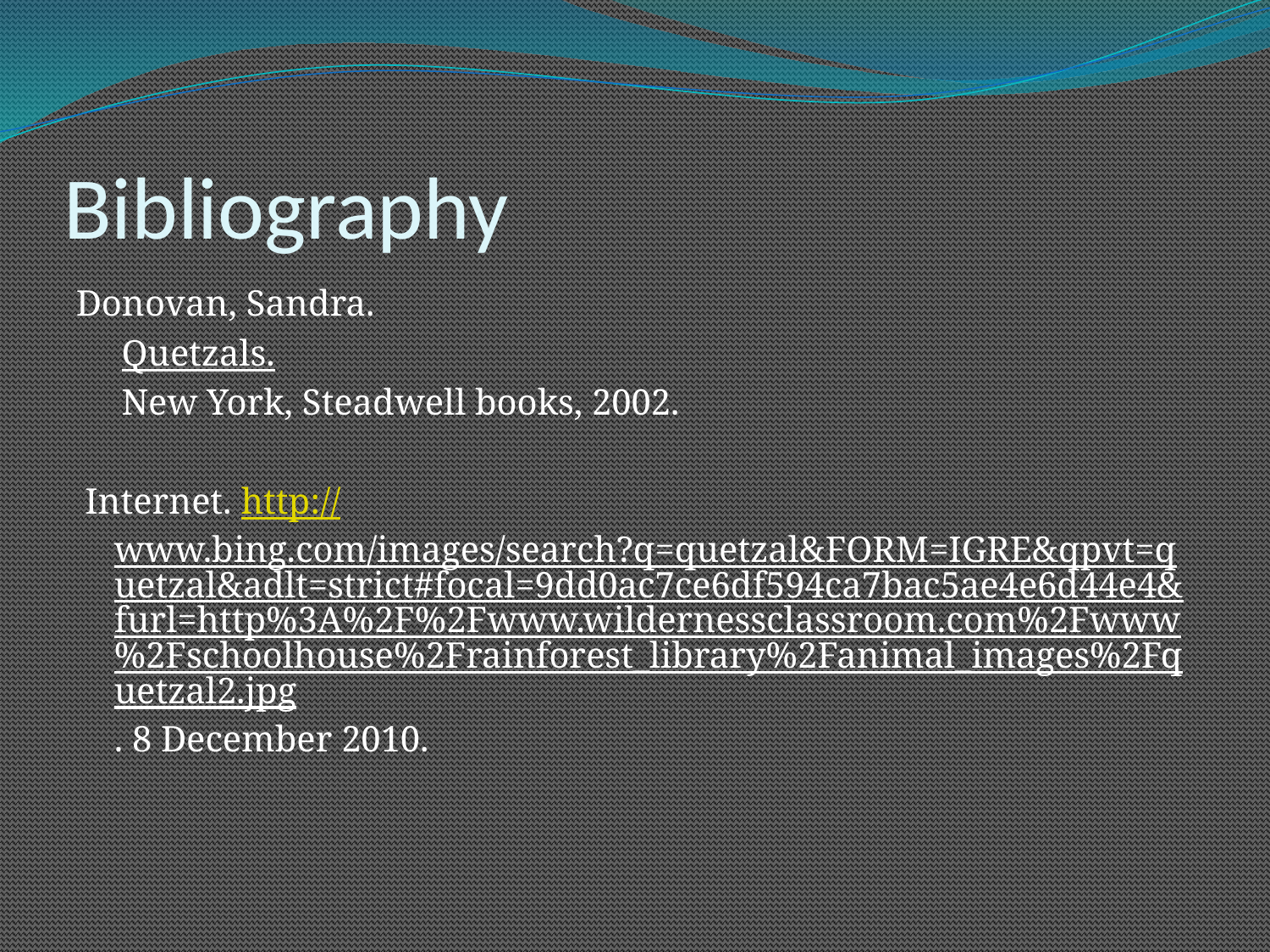

# Bibliography
Donovan, Sandra.
     Quetzals.
     New York, Steadwell books, 2002.

 Internet. http://www.bing.com/images/search?q=quetzal&FORM=IGRE&qpvt=quetzal&adlt=strict#focal=9dd0ac7ce6df594ca7bac5ae4e6d44e4&furl=http%3A%2F%2Fwww.wildernessclassroom.com%2Fwww%2Fschoolhouse%2Frainforest_library%2Fanimal_images%2Fquetzal2.jpg. 8 December 2010.